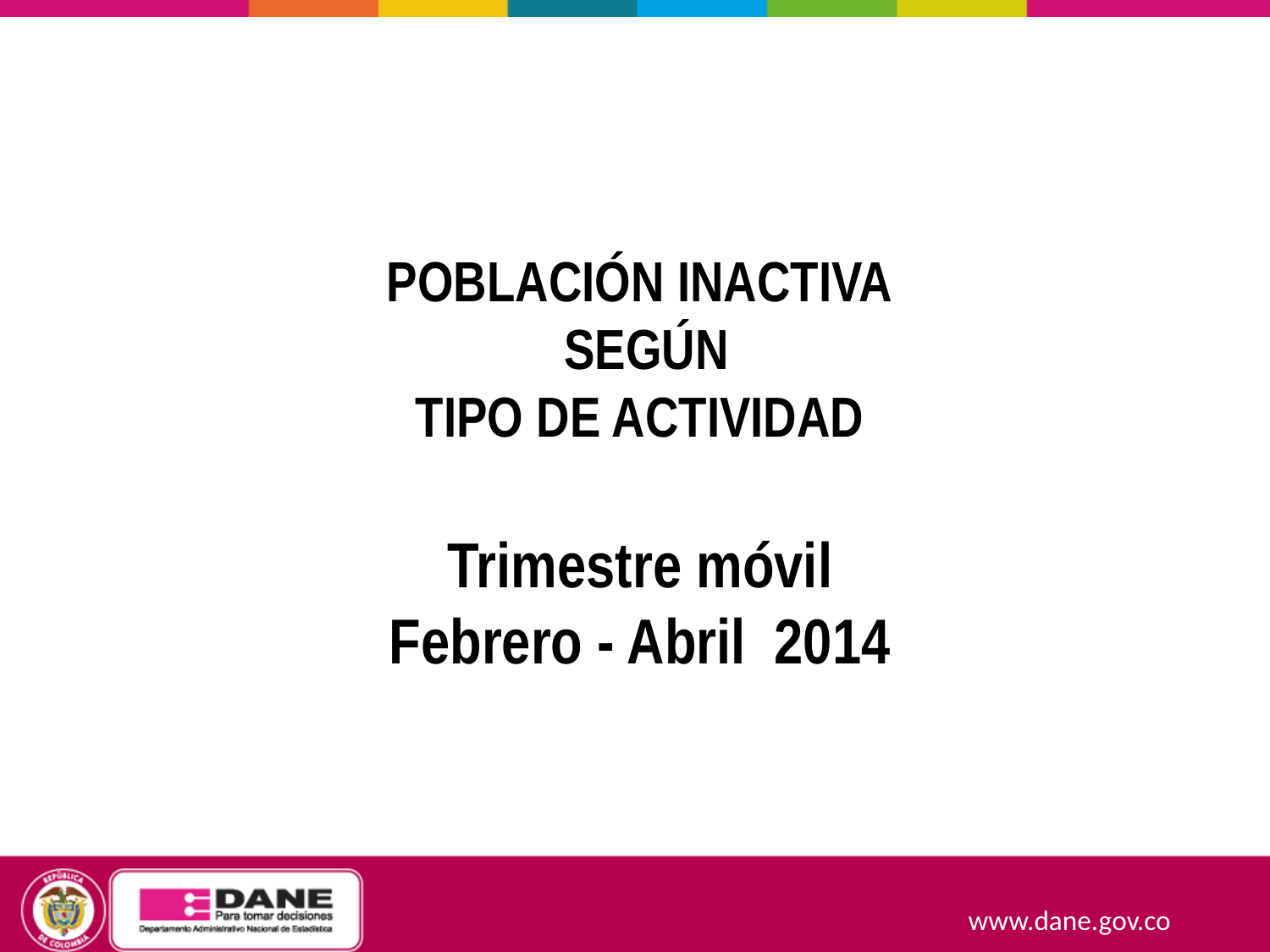

POBLACIÓN INACTIVA
 SEGÚN
TIPO DE ACTIVIDAD

Trimestre móvil
Febrero - Abril  2014